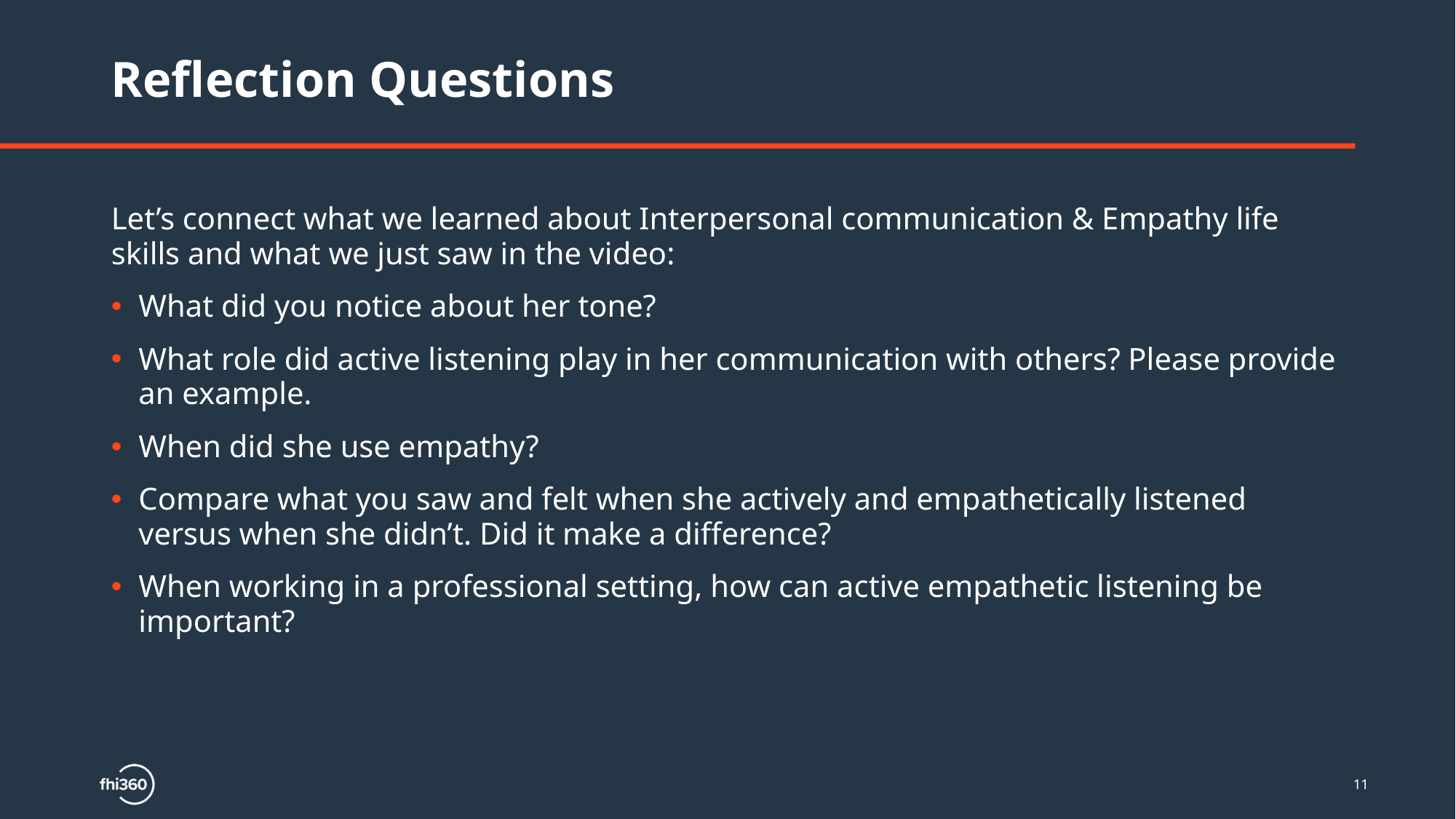

# Reflection Questions
Let’s connect what we learned about Interpersonal communication & Empathy life skills and what we just saw in the video:
What did you notice about her tone?
What role did active listening play in her communication with others? Please provide an example.
When did she use empathy?
Compare what you saw and felt when she actively and empathetically listened versus when she didn’t. Did it make a difference?
When working in a professional setting, how can active empathetic listening be important?